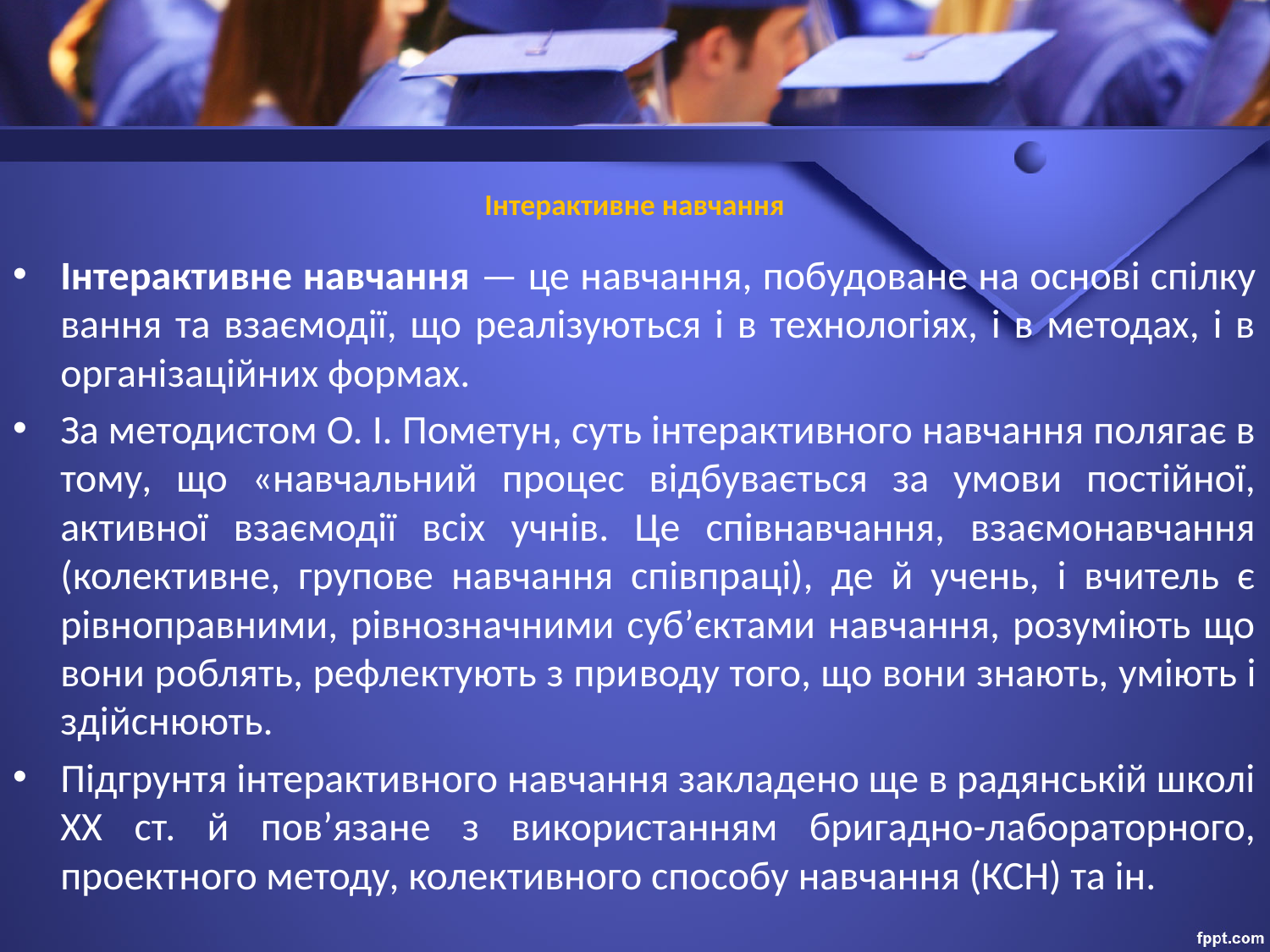

# Інтерактивне навчання
Інтерактивне навчання — це навчання, побудоване на основі спілку­вання та взаємодії, що реалізуються і в технологіях, і в методах, і в органі­заційних формах.
За методистом О. І. Пометун, суть інтерактивного навчання полягає в тому, що «навчальний процес відбувається за умови постійної, активної взаємодії всіх учнів. Це співнавчання, взаємонавчання (колективне, групове навчання співпраці), де й учень, і вчитель є рівноправними, рівнозначними суб’єктами навчання, розуміють що вони роблять, рефлектують з при­воду того, що вони знають, уміють і здійснюють.
Підгрунтя інтерактивного навчання закладено ще в радянській школі XX ст. й пов’язане з використанням бригадно-лабораторного, проектно­го методу, колективного способу навчання (КСН) та ін.